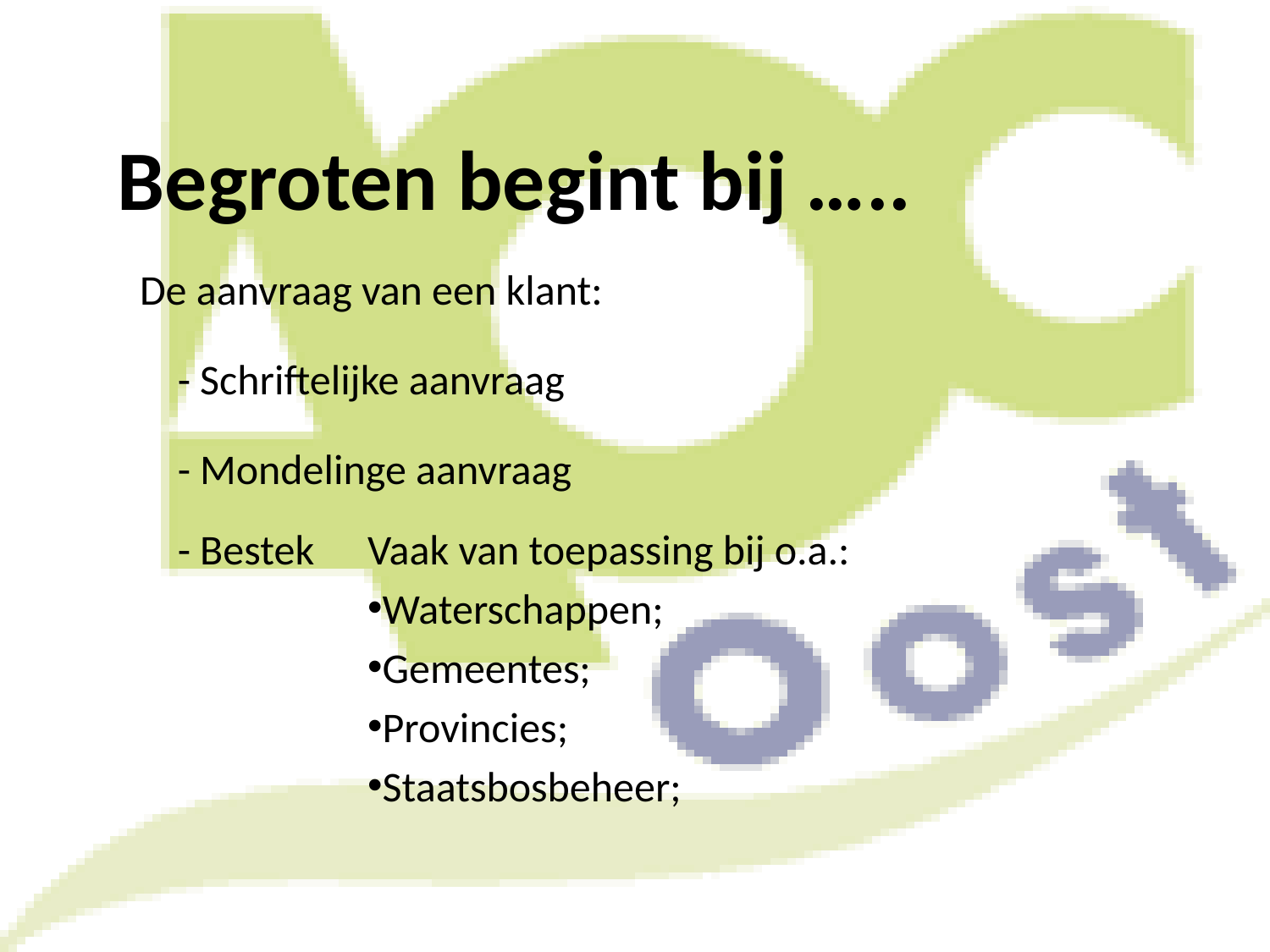

# Begroten begint bij …..
De aanvraag van een klant:

- Schriftelijke aanvraag

- Mondelinge aanvraag

- Bestek

Vaak van toepassing bij o.a.:
Waterschappen;
Gemeentes;
Provincies;
Staatsbosbeheer;